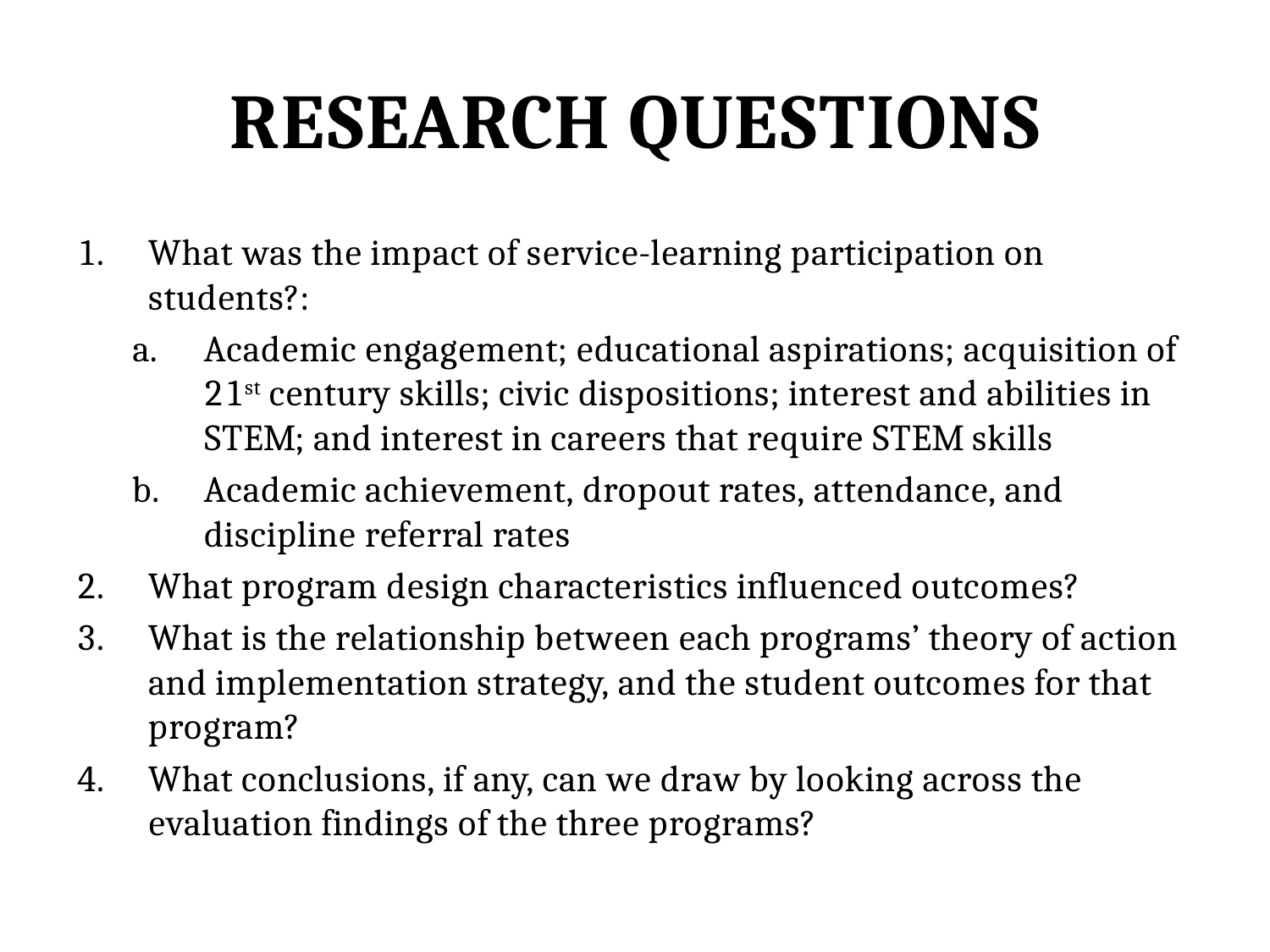

# Research Questions
What was the impact of service-learning participation on students?:
Academic engagement; educational aspirations; acquisition of 21st century skills; civic dispositions; interest and abilities in STEM; and interest in careers that require STEM skills
Academic achievement, dropout rates, attendance, and discipline referral rates
What program design characteristics influenced outcomes?
What is the relationship between each programs’ theory of action and implementation strategy, and the student outcomes for that program?
What conclusions, if any, can we draw by looking across the evaluation findings of the three programs?